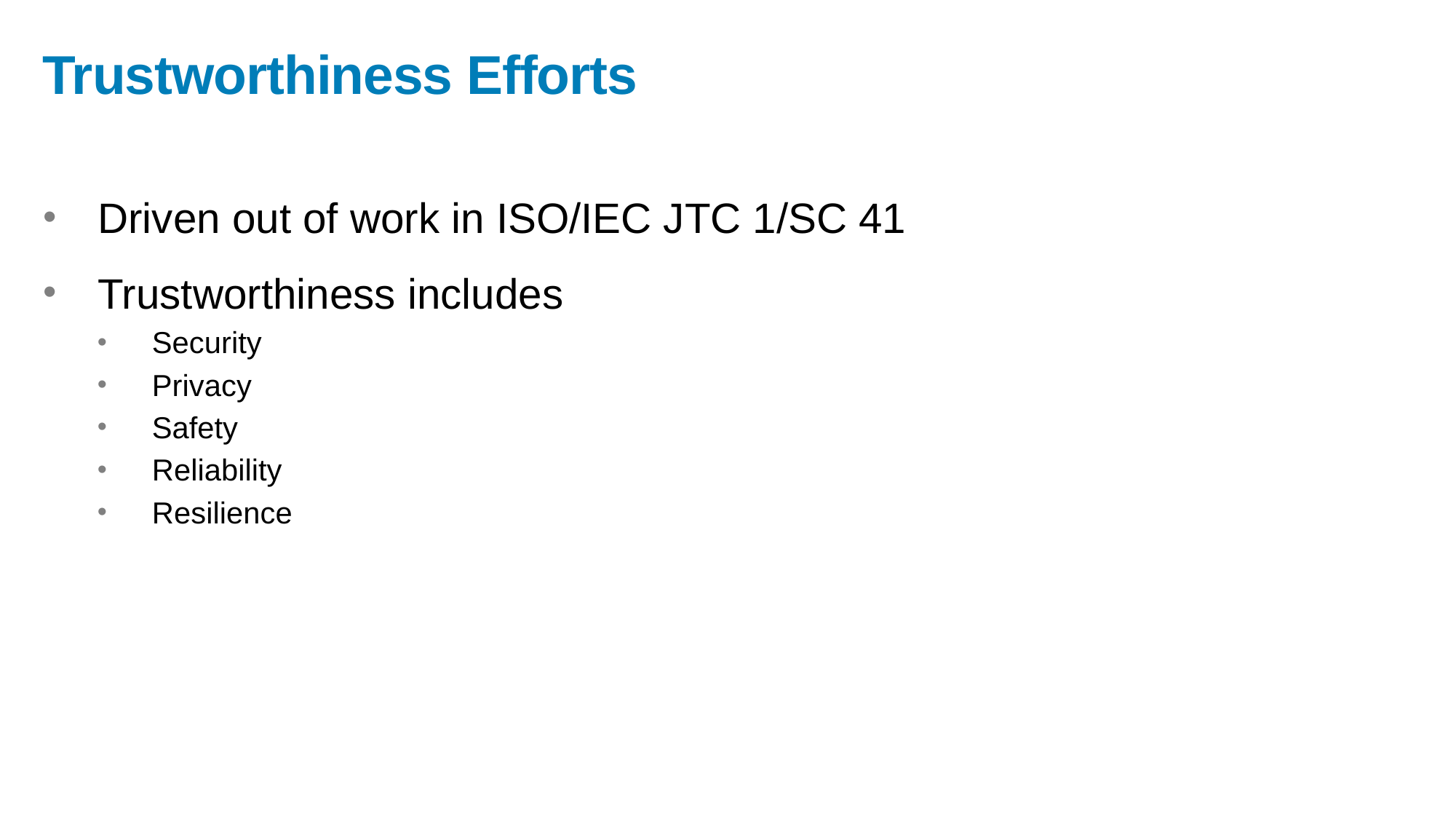

# Trustworthiness Efforts
Driven out of work in ISO/IEC JTC 1/SC 41
Trustworthiness includes
Security
Privacy
Safety
Reliability
Resilience